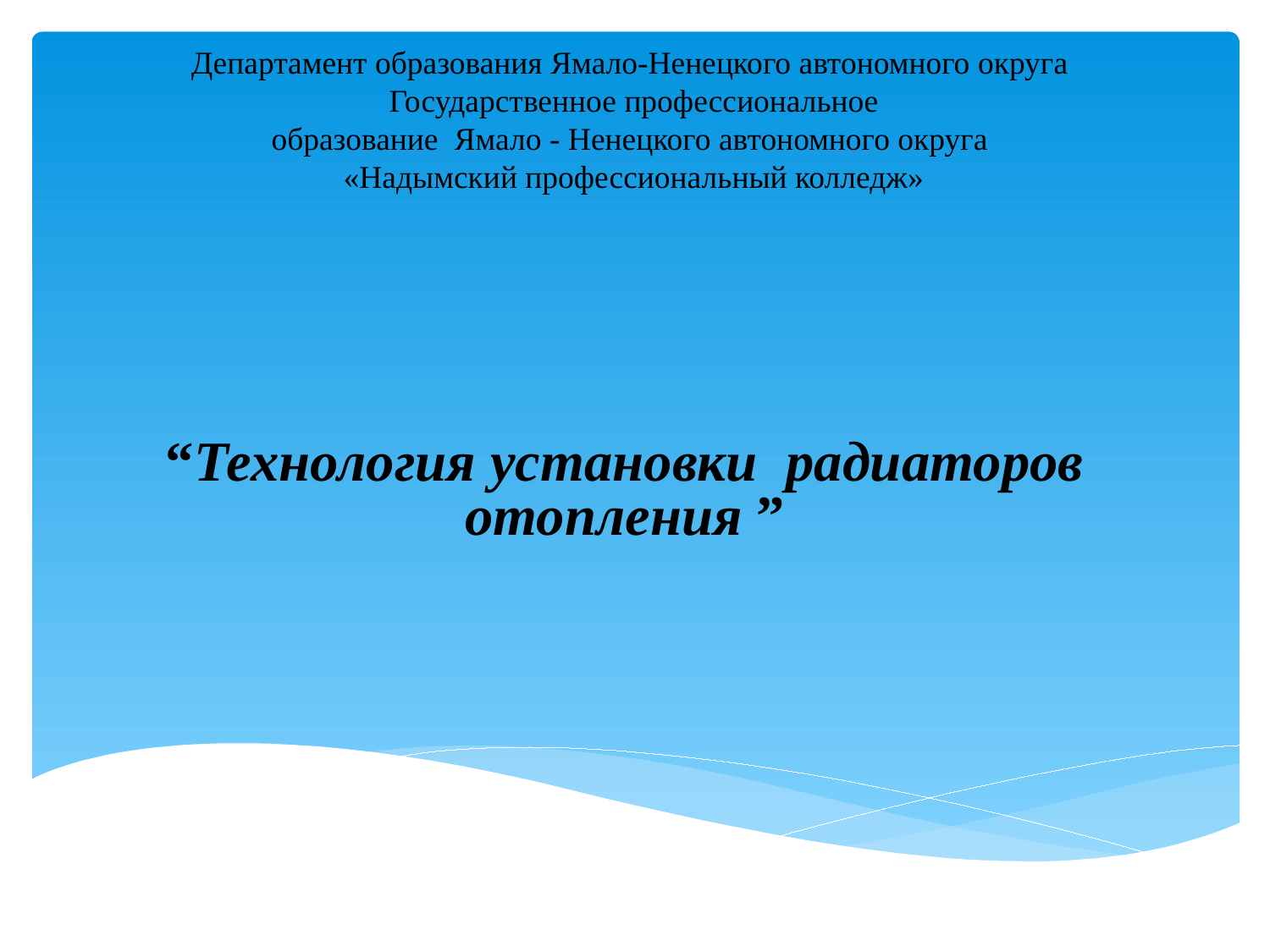

Департамент образования Ямало-Ненецкого автономного округа
 Государственное профессиональное
образование  Ямало - Ненецкого автономного округа
 «Надымский профессиональный колледж»
# “Технология установки  радиаторов отопления ”